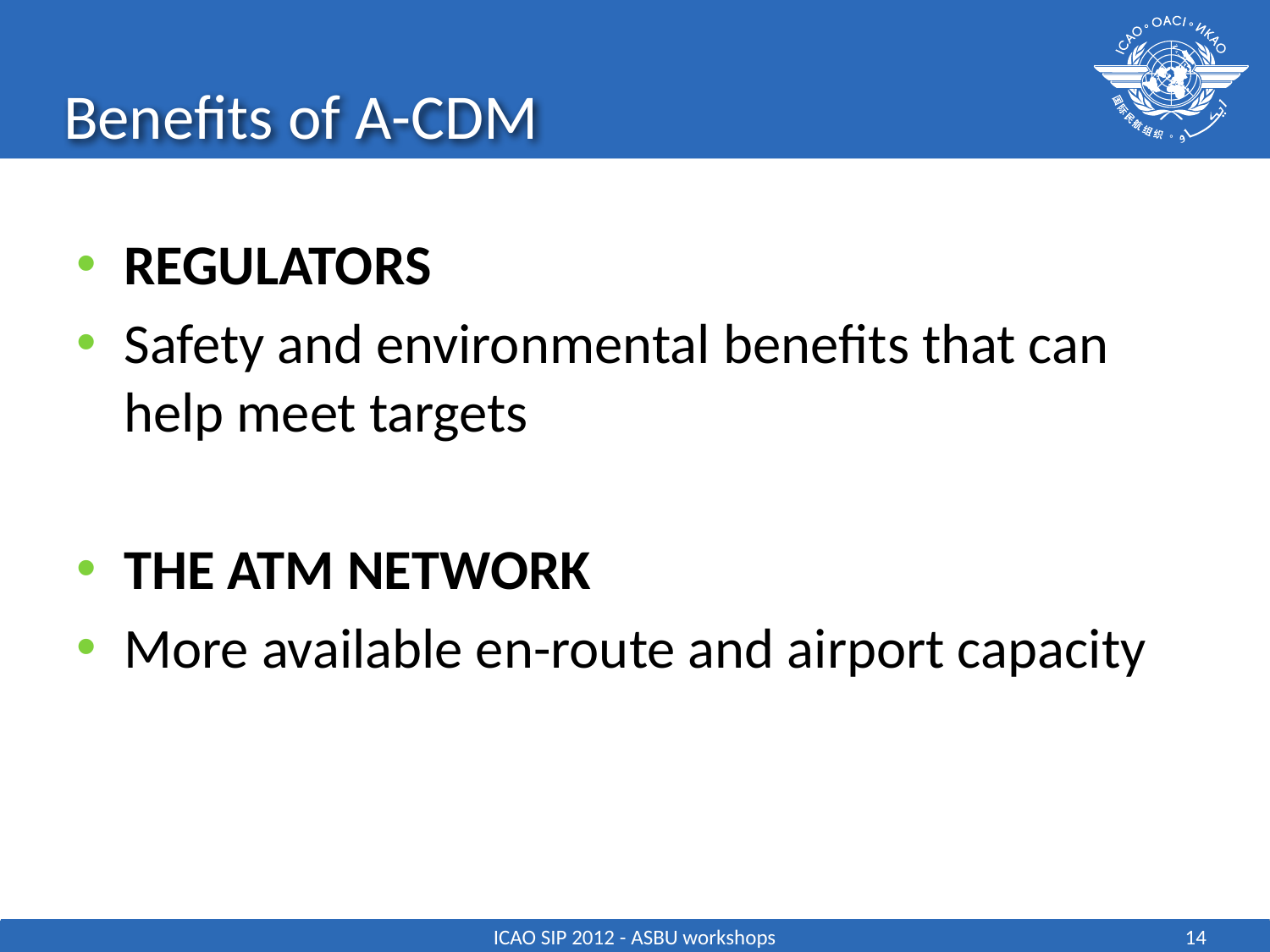

# Benefits of A-CDM
REGULATORS
Safety and environmental benefits that can help meet targets

THE ATM NETWORK
More available en-route and airport capacity
ICAO SIP 2012 - ASBU workshops
14